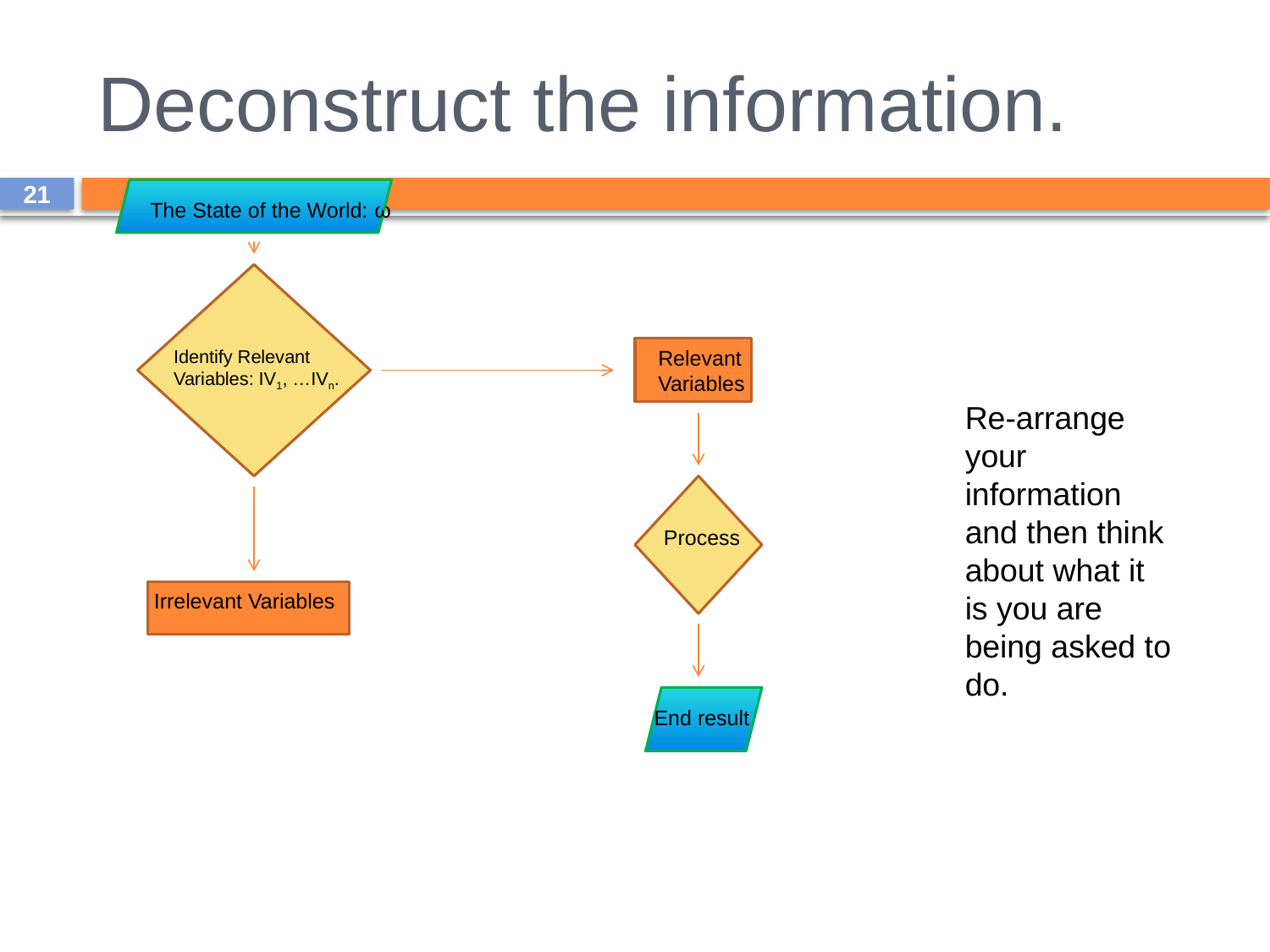

# Deconstruct the information.
21

The State of the World: ω

Identify Relevant
Variables: IV1, …IVn.

Relevant Variables
Re-arrange your information and then think about what it is you are being asked to do.

Process

Irrelevant Variables

End result